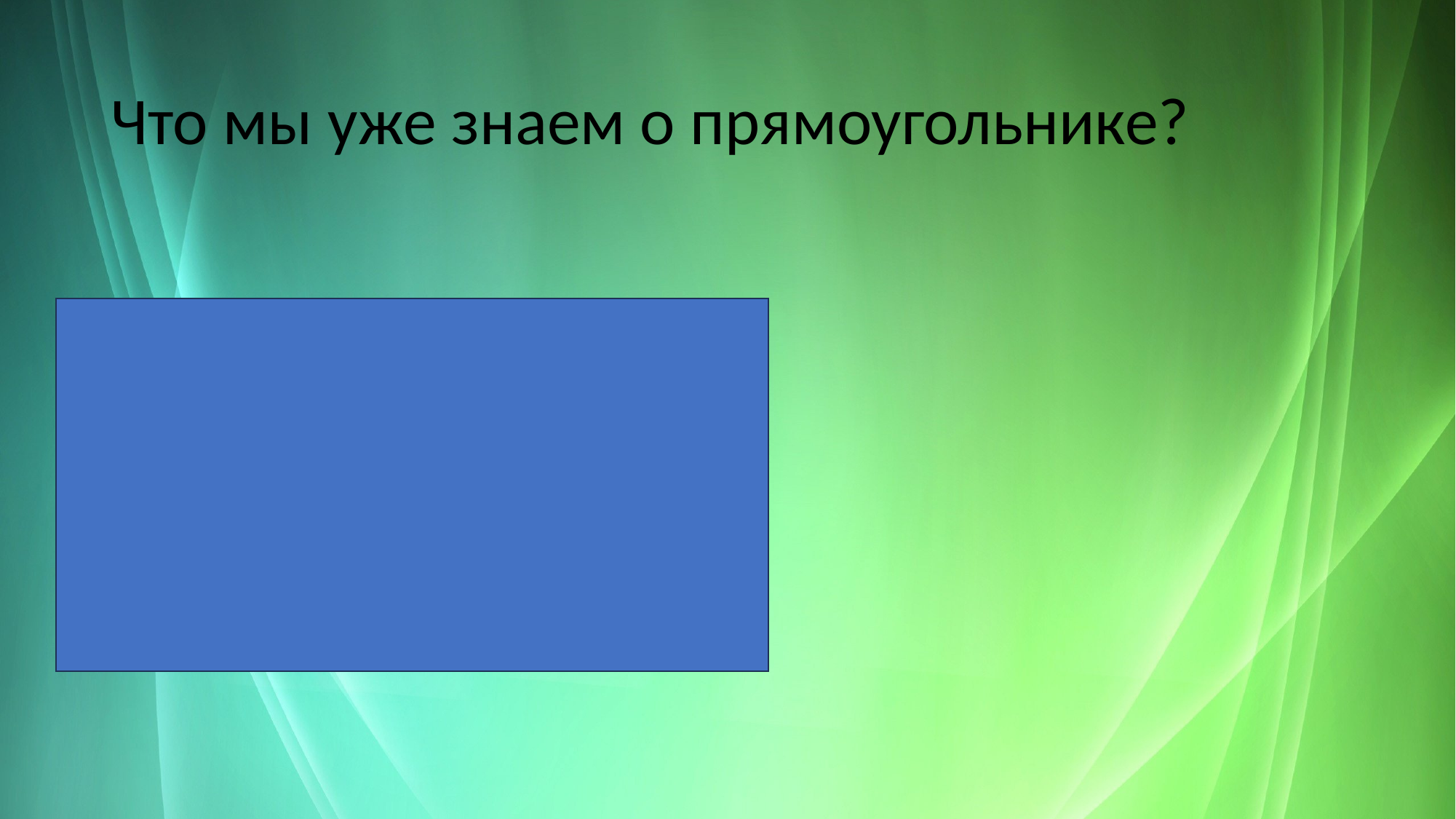

# Что мы уже знаем о прямоугольнике?